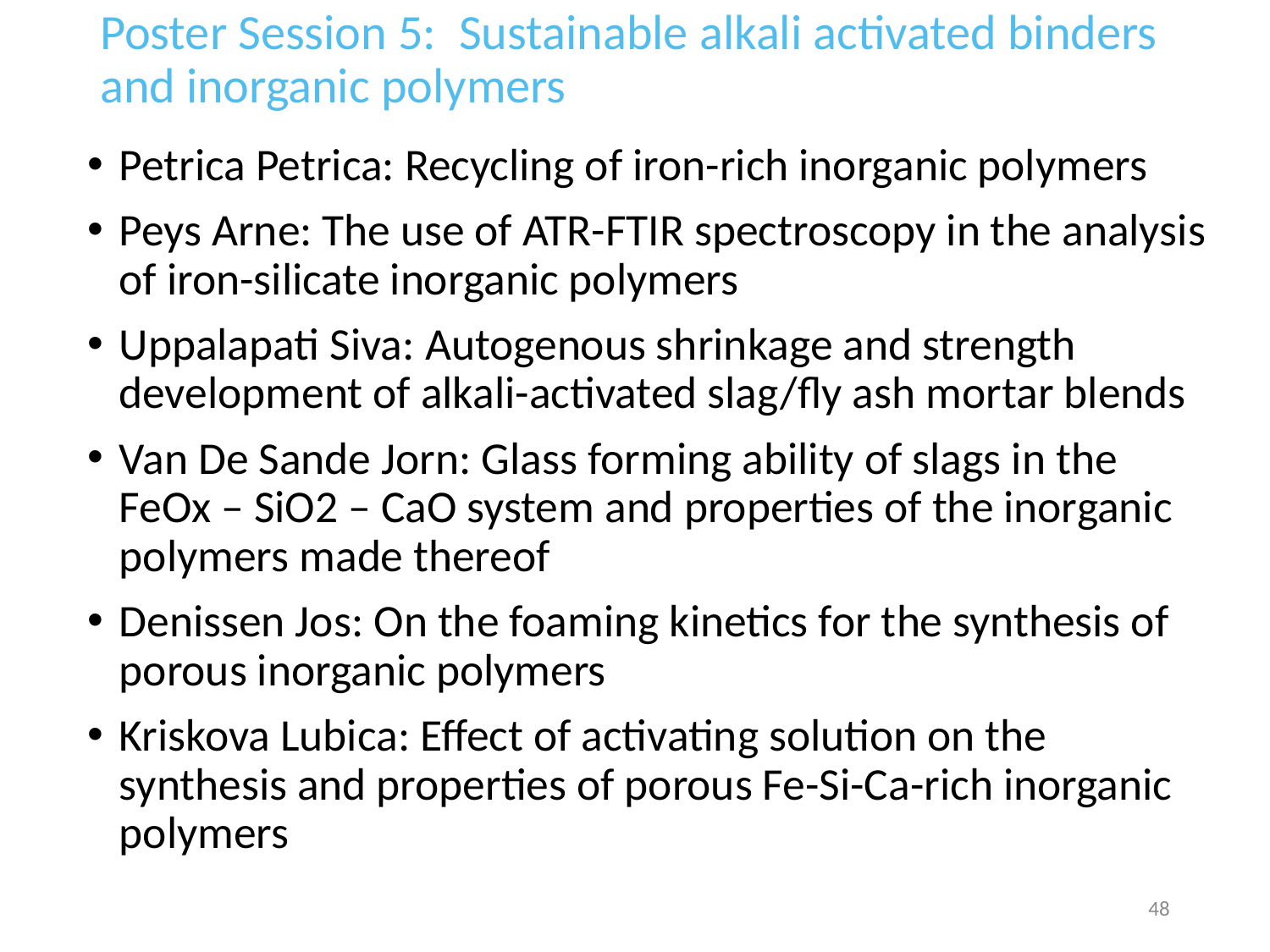

# Poster Session 5:  Sustainable alkali activated binders and inorganic polymers
Petrica Petrica: Recycling of iron-rich inorganic polymers
Peys Arne: The use of ATR-FTIR spectroscopy in the analysis of iron-silicate inorganic polymers
Uppalapati Siva: Autogenous shrinkage and strength development of alkali-activated slag/fly ash mortar blends
Van De Sande Jorn: Glass forming ability of slags in the FeOx – SiO2 – CaO system and properties of the inorganic polymers made thereof
Denissen Jos: On the foaming kinetics for the synthesis of porous inorganic polymers
Kriskova Lubica: Effect of activating solution on the synthesis and properties of porous Fe-Si-Ca-rich inorganic polymers

48